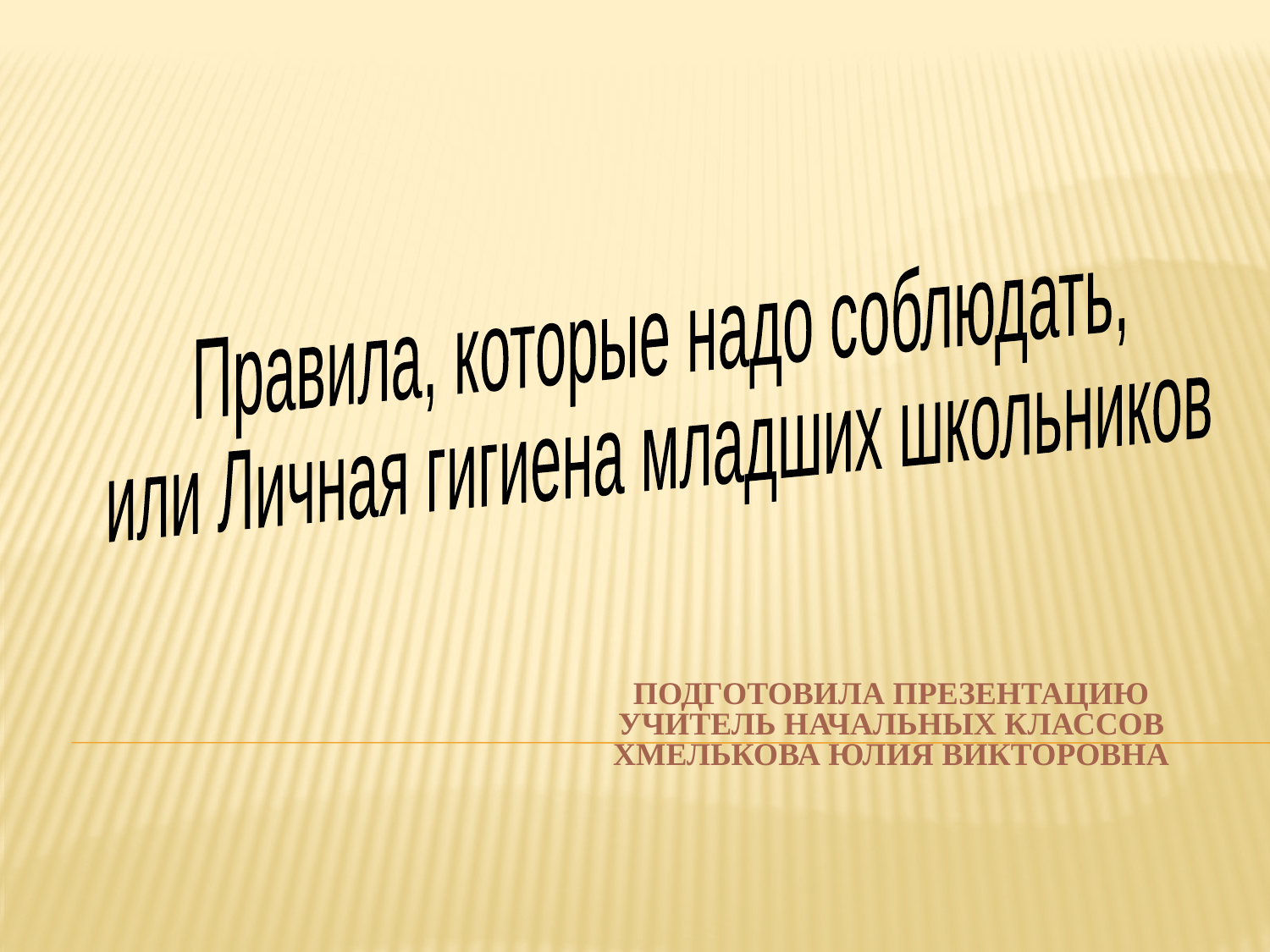

Правила, которые надо соблюдать,
или Личная гигиена младших школьников

# Подготовила презентацию Учитель начальных классов Хмелькова Юлия Викторовна